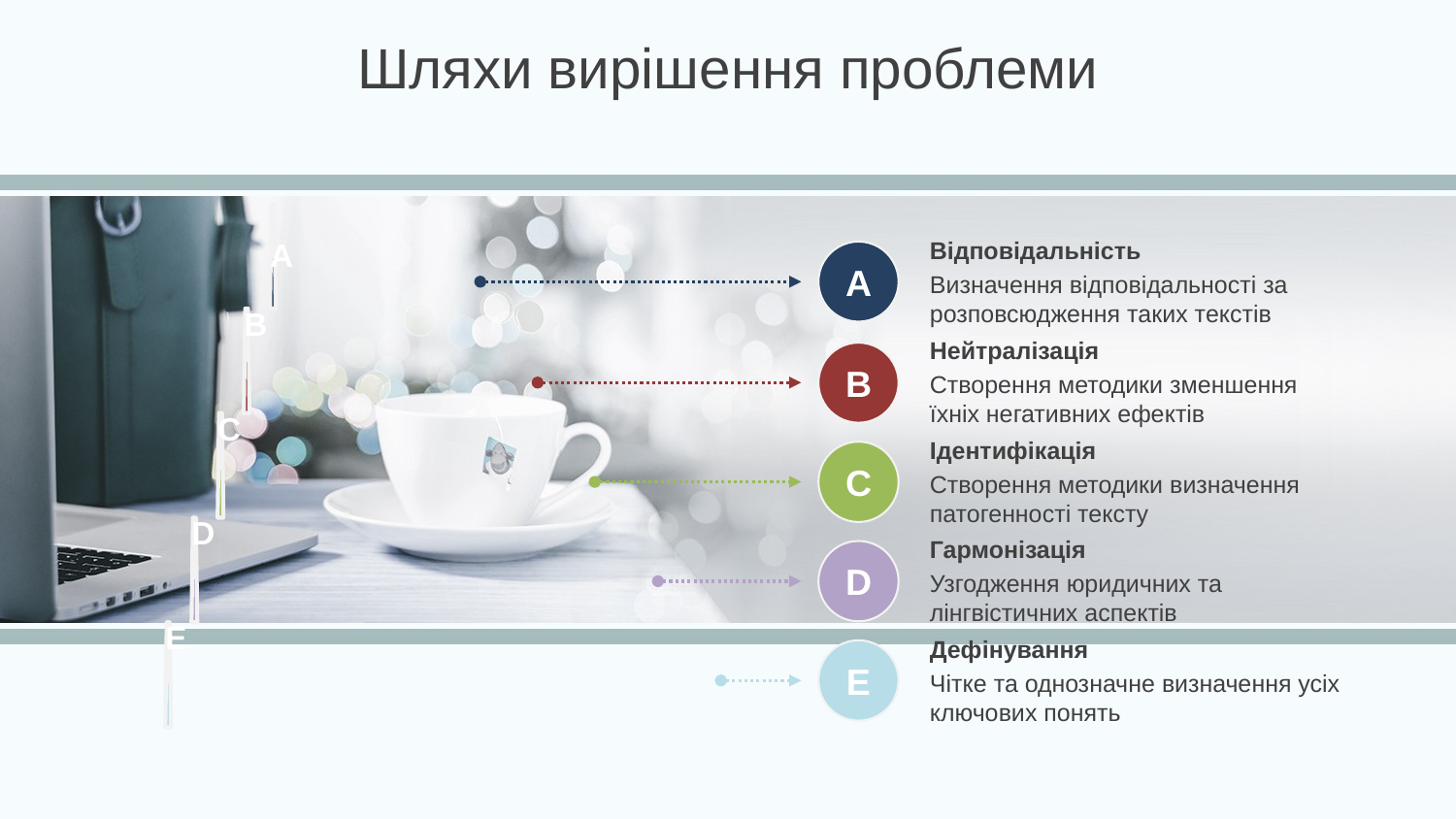

Шляхи вирішення проблеми
A
C
D
E
B
Відповідальність
Визначення відповідальності за розповсюдження таких текстів
A
Нейтралізація
Створення методики зменшення їхніх негативних ефектів
B
Ідентифікація
Створення методики визначення патогенності тексту
C
Гармонізація
Узгодження юридичних та лінгвістичних аспектів
D
Дефінування
Чітке та однозначне визначення усіх ключових понять
E